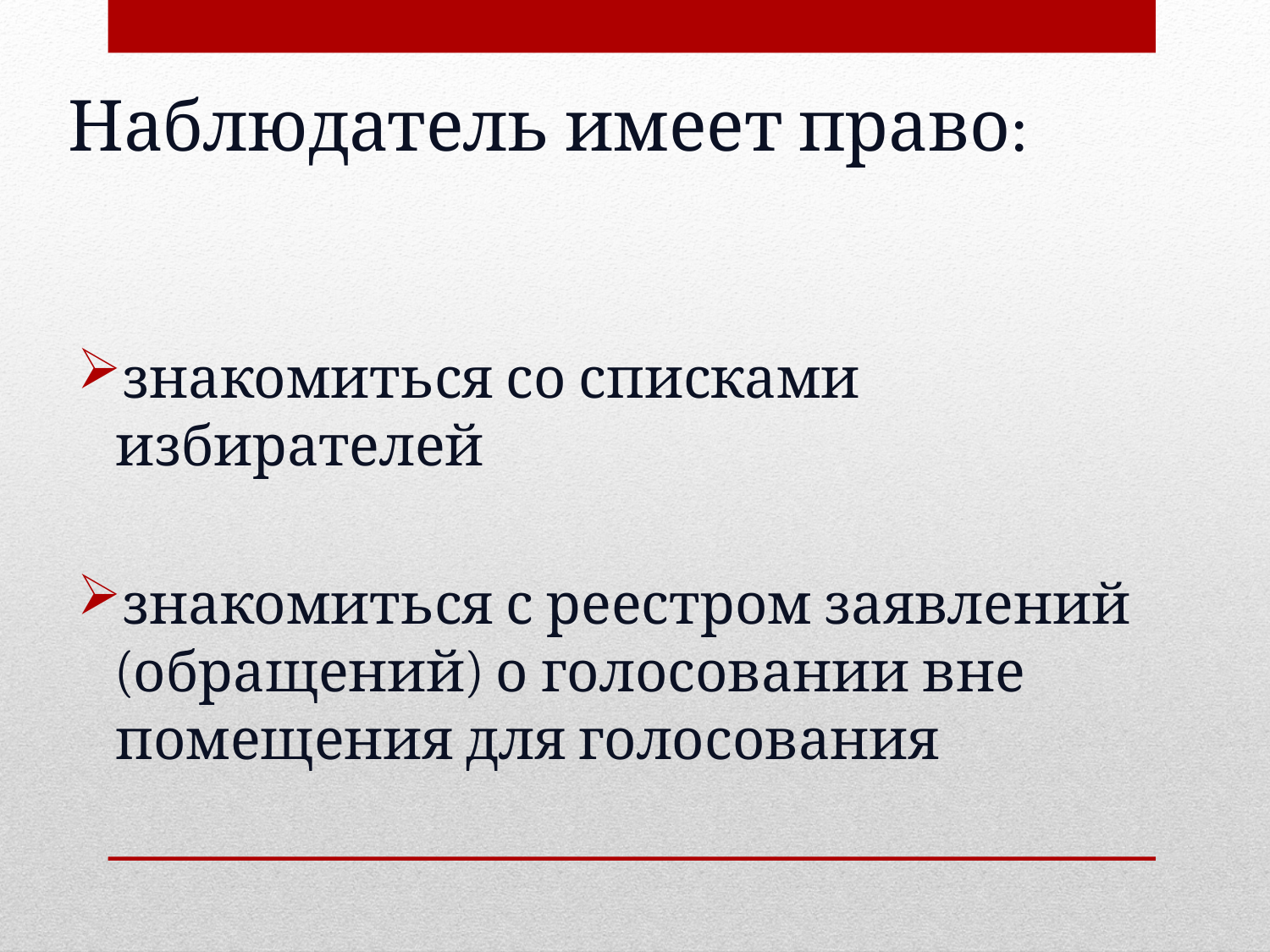

# Наблюдатель имеет право:
знакомиться со списками избирателей

знакомиться с реестром заявлений (обращений) о голосовании вне помещения для голосования